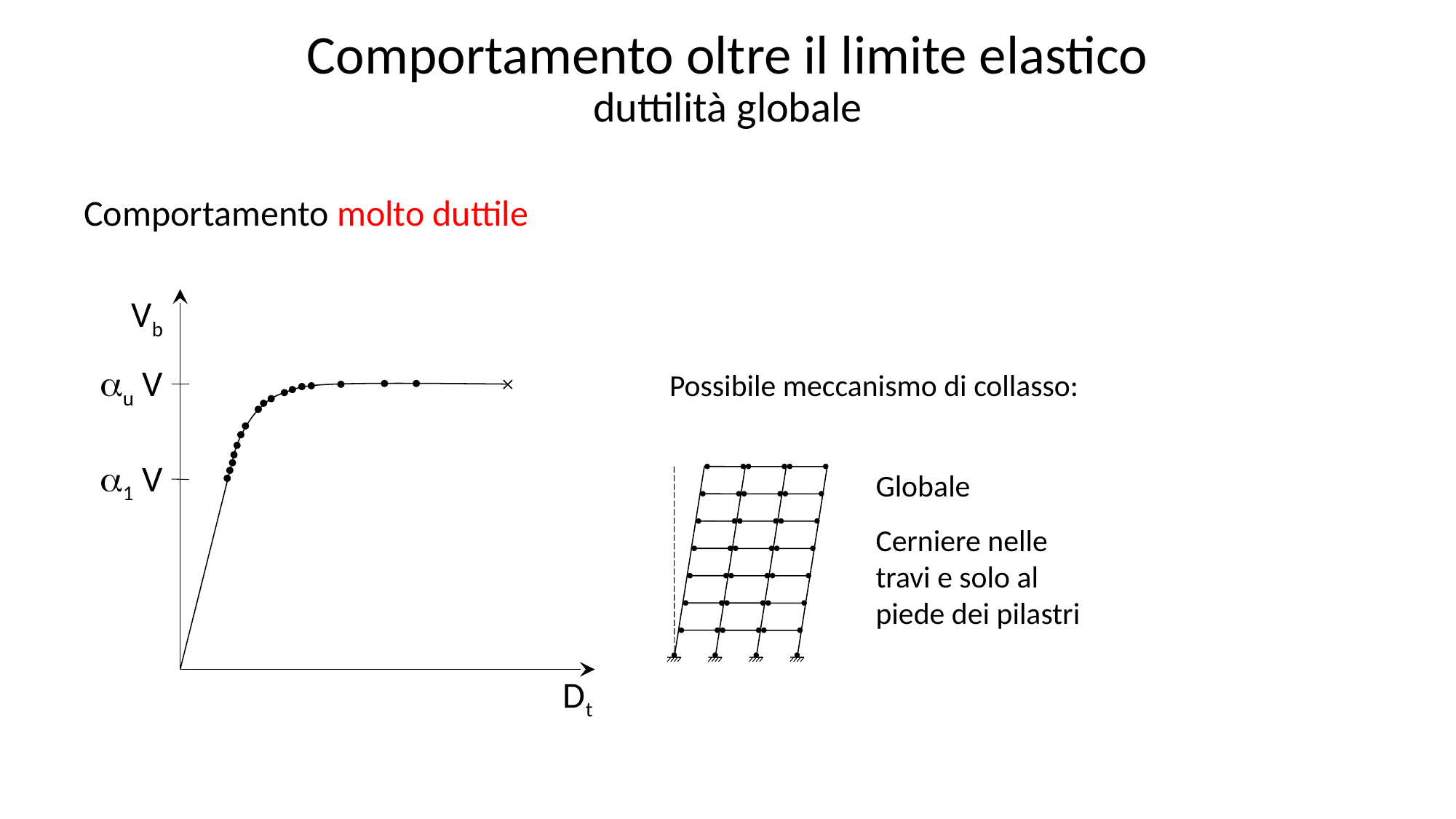

# Comportamento oltre il limite elastico duttilità globale
Comportamento molto duttile

Vb
αu V
α1 V
Dt
Possibile meccanismo di collasso:
Globale
Cerniere nelle travi e solo al piede dei pilastri